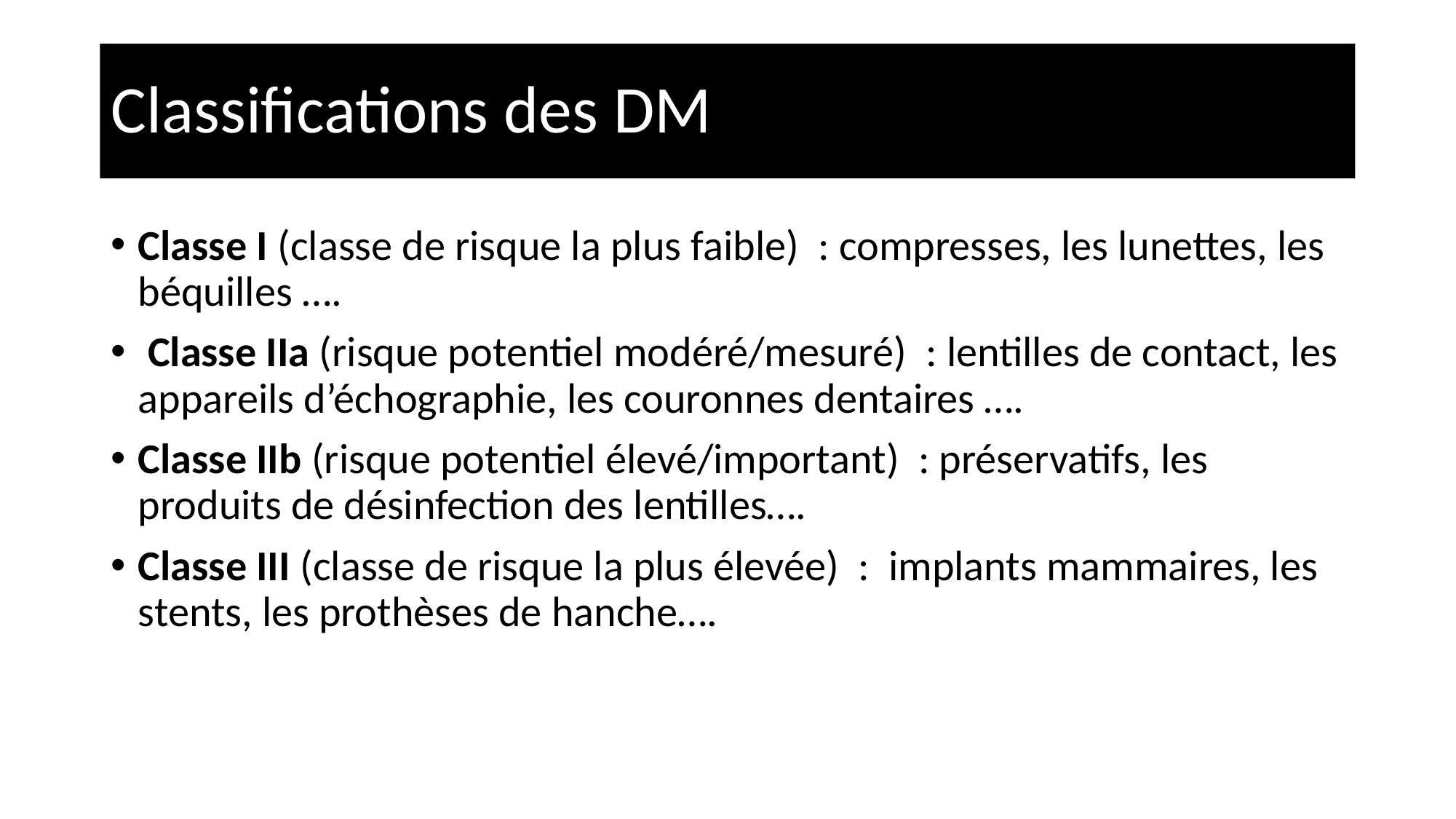

# Classifications des DM
Classe I (classe de risque la plus faible)  : compresses, les lunettes, les béquilles ….
 Classe IIa (risque potentiel modéré/mesuré)  : lentilles de contact, les appareils d’échographie, les couronnes dentaires ….
Classe IIb (risque potentiel élevé/important)  : préservatifs, les produits de désinfection des lentilles….
Classe III (classe de risque la plus élevée)  :  implants mammaires, les stents, les prothèses de hanche….